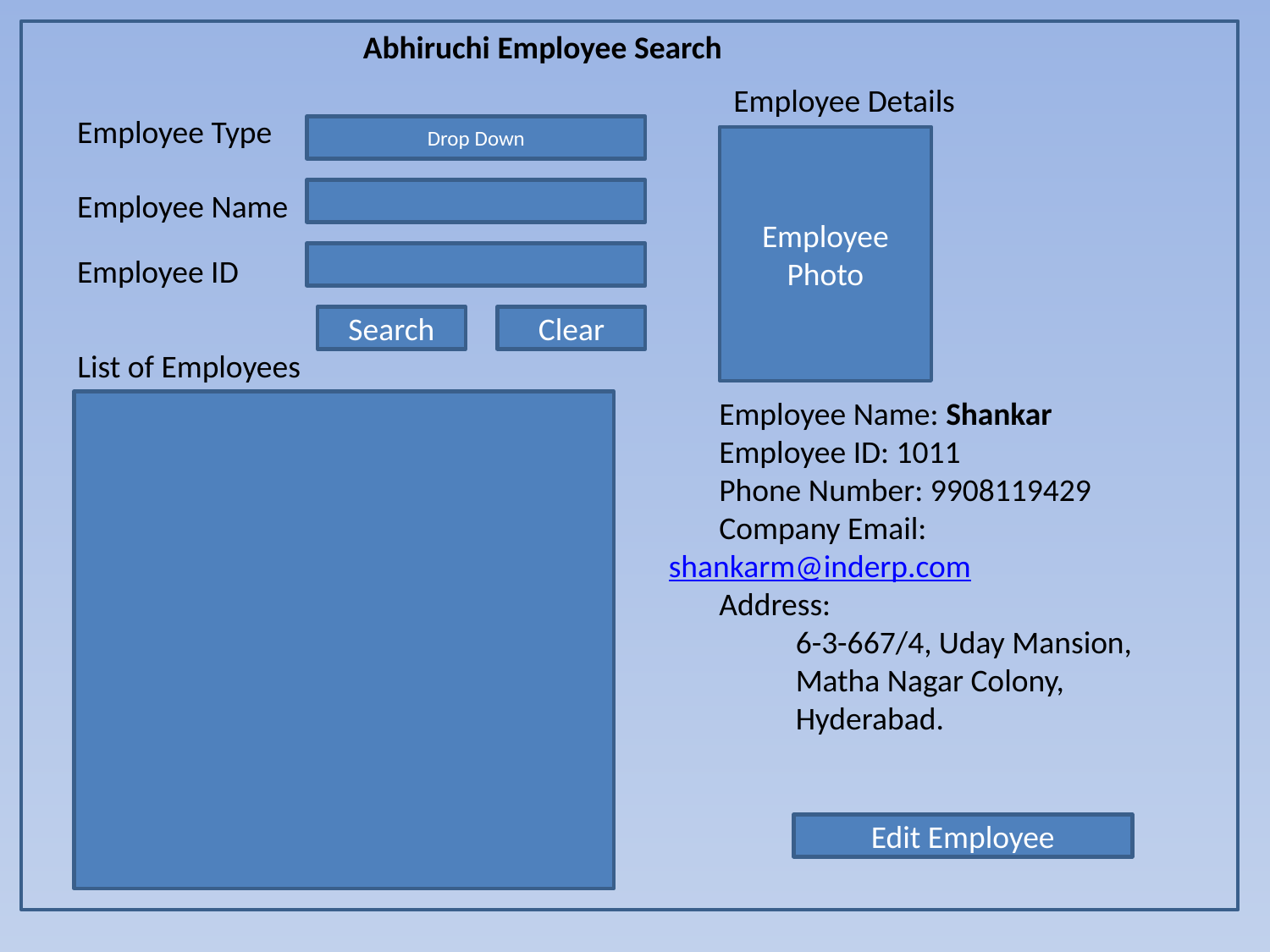

Abhiruchi Employee Search
Employee Details
Employee Type
Drop Down
Employee Photo
Employee Name

Employee ID
Search
Clear
List of Employees

       Employee Name: Shankar
       Employee ID: 1011
       Phone Number: 9908119429
       Company Email:  	shankarm@inderp.com
       Address:
6-3-667/4, Uday Mansion,
Matha Nagar Colony,
Hyderabad.

Edit Employee